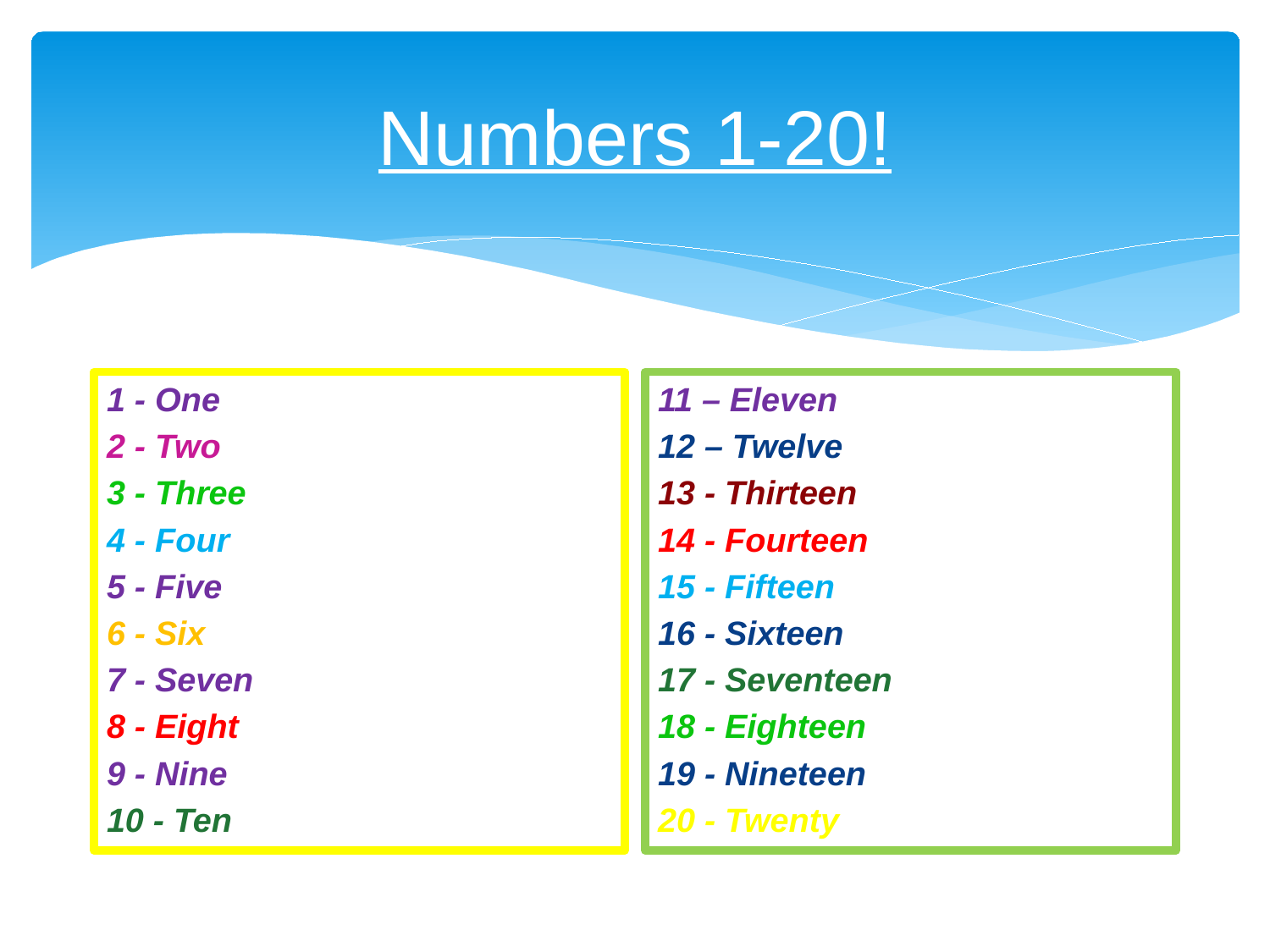

# Numbers 1-20!
1 - One
2 - Two
3 - Three
4 - Four
5 - Five
6 - Six
7 - Seven
8 - Eight
9 - Nine
10 - Ten

11 – Eleven
12 – Twelve
13 - Thirteen
14 - Fourteen
15 - Fifteen
16 - Sixteen
17 - Seventeen
18 - Eighteen
19 - Nineteen
20 - Twenty